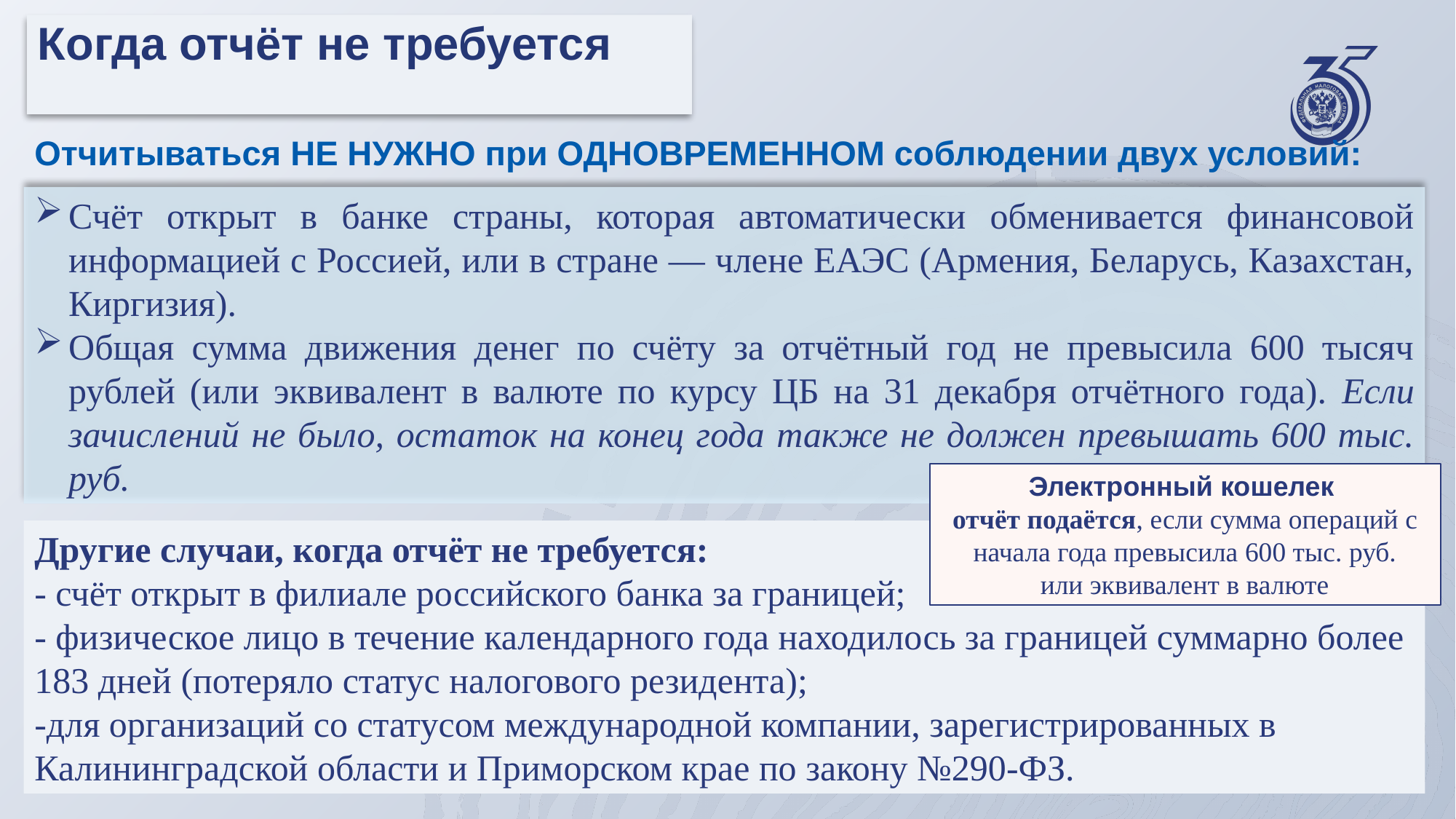

# Когда отчёт не требуется
Отчитываться НЕ НУЖНО при ОДНОВРЕМЕННОМ соблюдении двух условий:

Счёт открыт в банке страны, которая автоматически обменивается финансовой информацией с Россией, или в стране — члене ЕАЭС (Армения, Беларусь, Казахстан, Киргизия).
Общая сумма движения денег по счёту за отчётный год не превысила 600 тысяч рублей (или эквивалент в валюте по курсу ЦБ на 31 декабря отчётного года). Если зачислений не было, остаток на конец года также не должен превышать 600 тыс. руб.
Электронный кошелек
отчёт подаётся, если сумма операций с начала года превысила 600 тыс. руб.
 или эквивалент в валюте
Другие случаи, когда отчёт не требуется:
- счёт открыт в филиале российского банка за границей;
- физическое лицо в течение календарного года находилось за границей суммарно более 183 дней (потеряло статус налогового резидента);
-для организаций со статусом международной компании, зарегистрированных в Калининградской области и Приморском крае по закону №290-ФЗ.
4